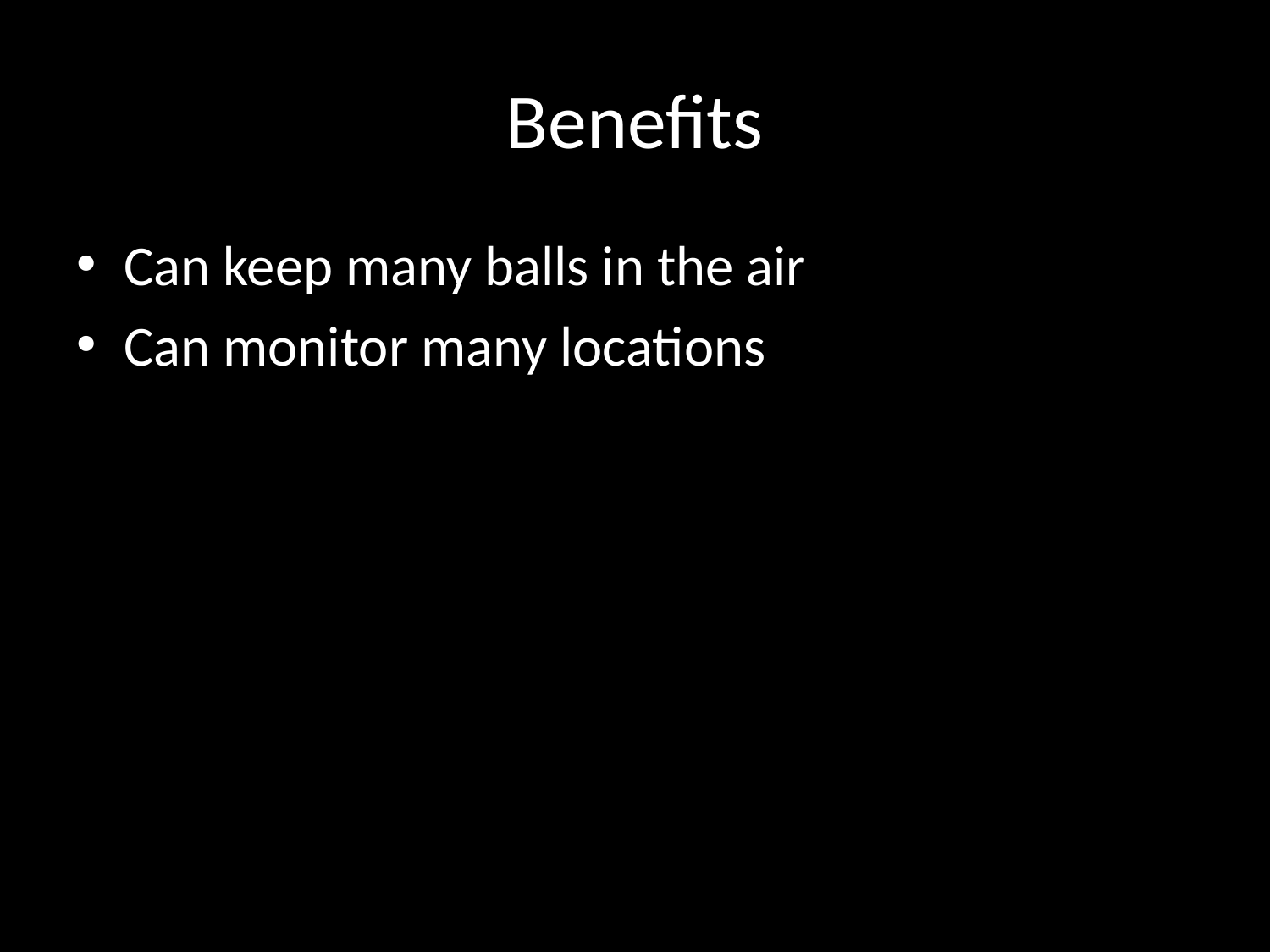

# Benefits
Can keep many balls in the air
Can monitor many locations